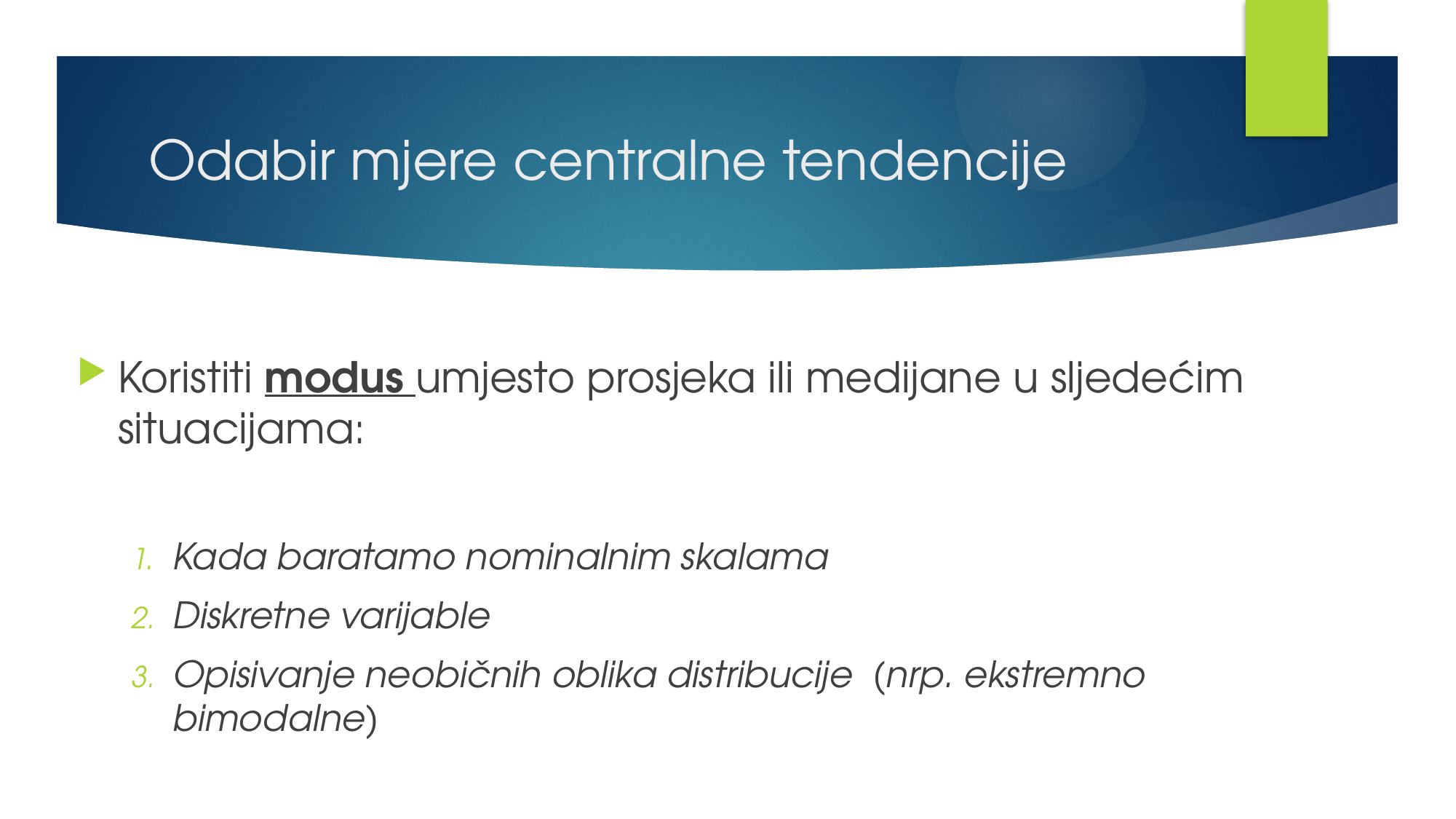

# Odabir mjere centralne tendencije
Koristiti modus umjesto prosjeka ili medijane u sljedećim situacijama:

Kada baratamo nominalnim skalama
Diskretne varijable
Opisivanje neobičnih oblika distribucije  (nrp. ekstremno bimodalne)